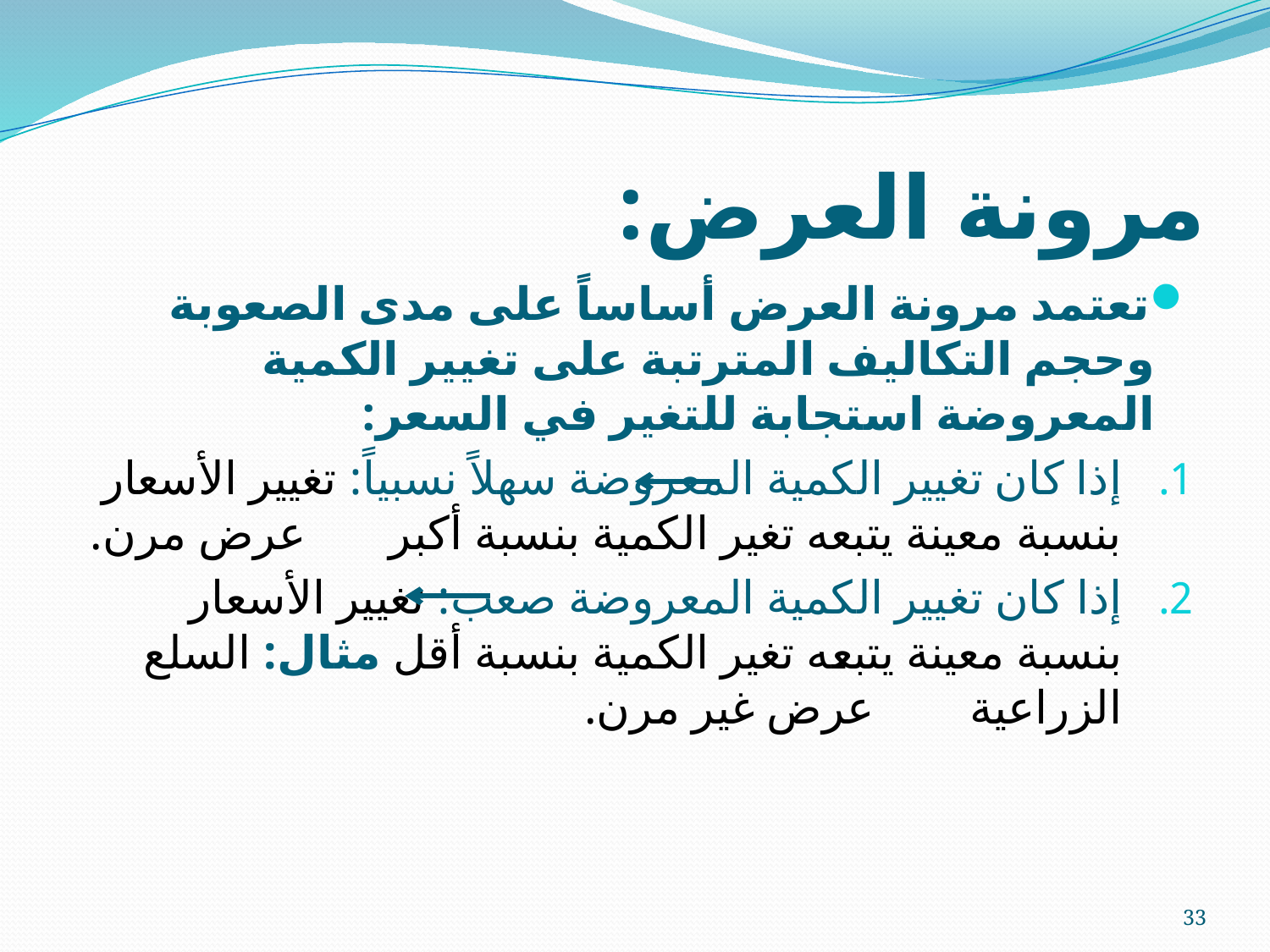

# مرونة العرض:
تعتمد مرونة العرض أساساً على مدى الصعوبة وحجم التكاليف المترتبة على تغيير الكمية المعروضة استجابة للتغير في السعر:
إذا كان تغيير الكمية المعروضة سهلاً نسبياً: تغيير الأسعار بنسبة معينة يتبعه تغير الكمية بنسبة أكبر       عرض مرن.
إذا كان تغيير الكمية المعروضة صعب: تغيير الأسعار بنسبة معينة يتبعه تغير الكمية بنسبة أقل مثال: السلع الزراعية        عرض غير مرن.
33